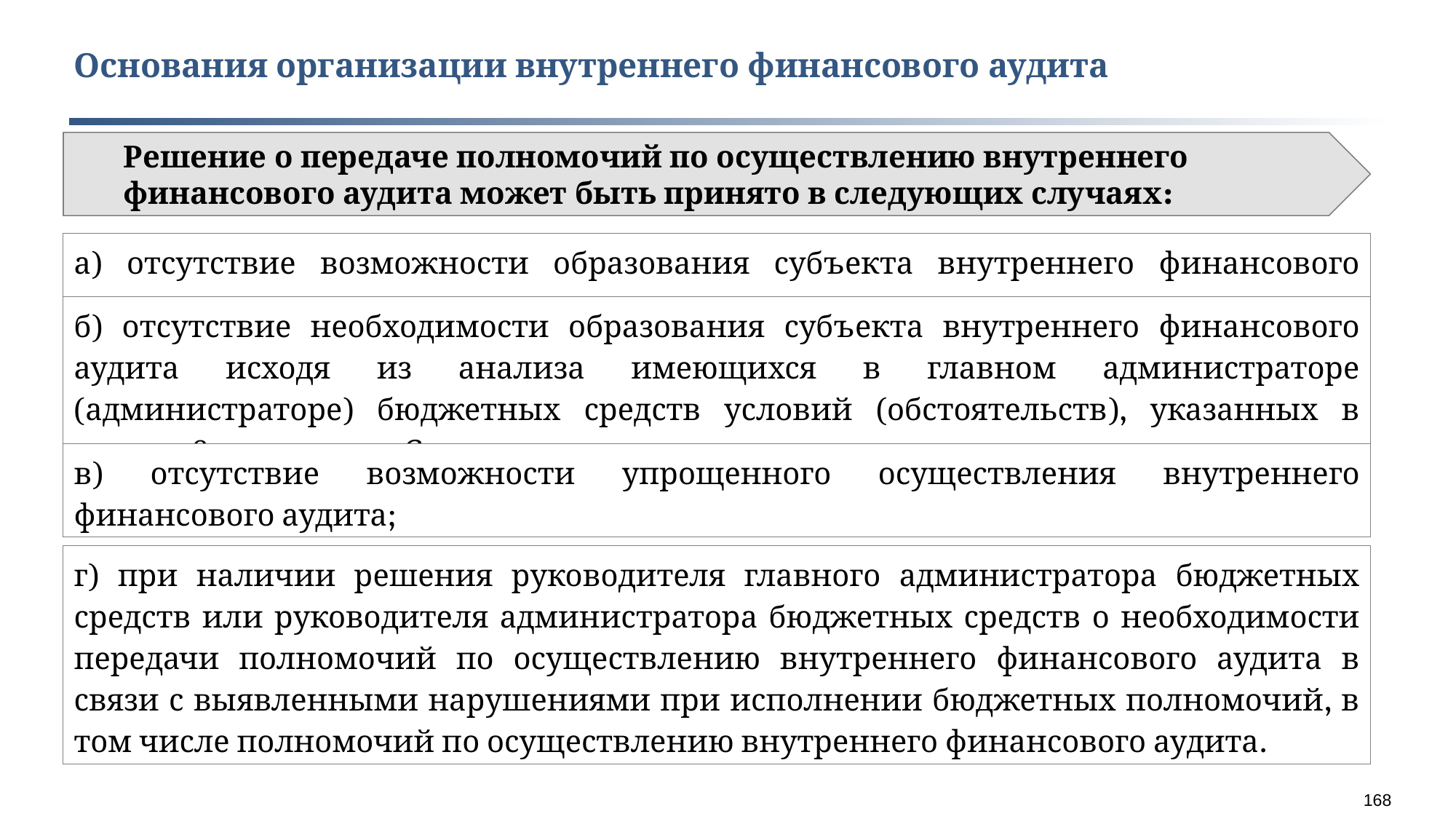

Основания организации внутреннего финансового аудита
Решение о передаче полномочий по осуществлению внутреннего финансового аудита может быть принято в следующих случаях:
а) отсутствие возможности образования субъекта внутреннего финансового аудита;
б) отсутствие необходимости образования субъекта внутреннего финансового аудита исходя из анализа имеющихся в главном администраторе (администраторе) бюджетных средств условий (обстоятельств), указанных в пункте 8 настоящего Стандарта;
в) отсутствие возможности упрощенного осуществления внутреннего финансового аудита;
г) при наличии решения руководителя главного администратора бюджетных средств или руководителя администратора бюджетных средств о необходимости передачи полномочий по осуществлению внутреннего финансового аудита в связи с выявленными нарушениями при исполнении бюджетных полномочий, в том числе полномочий по осуществлению внутреннего финансового аудита.